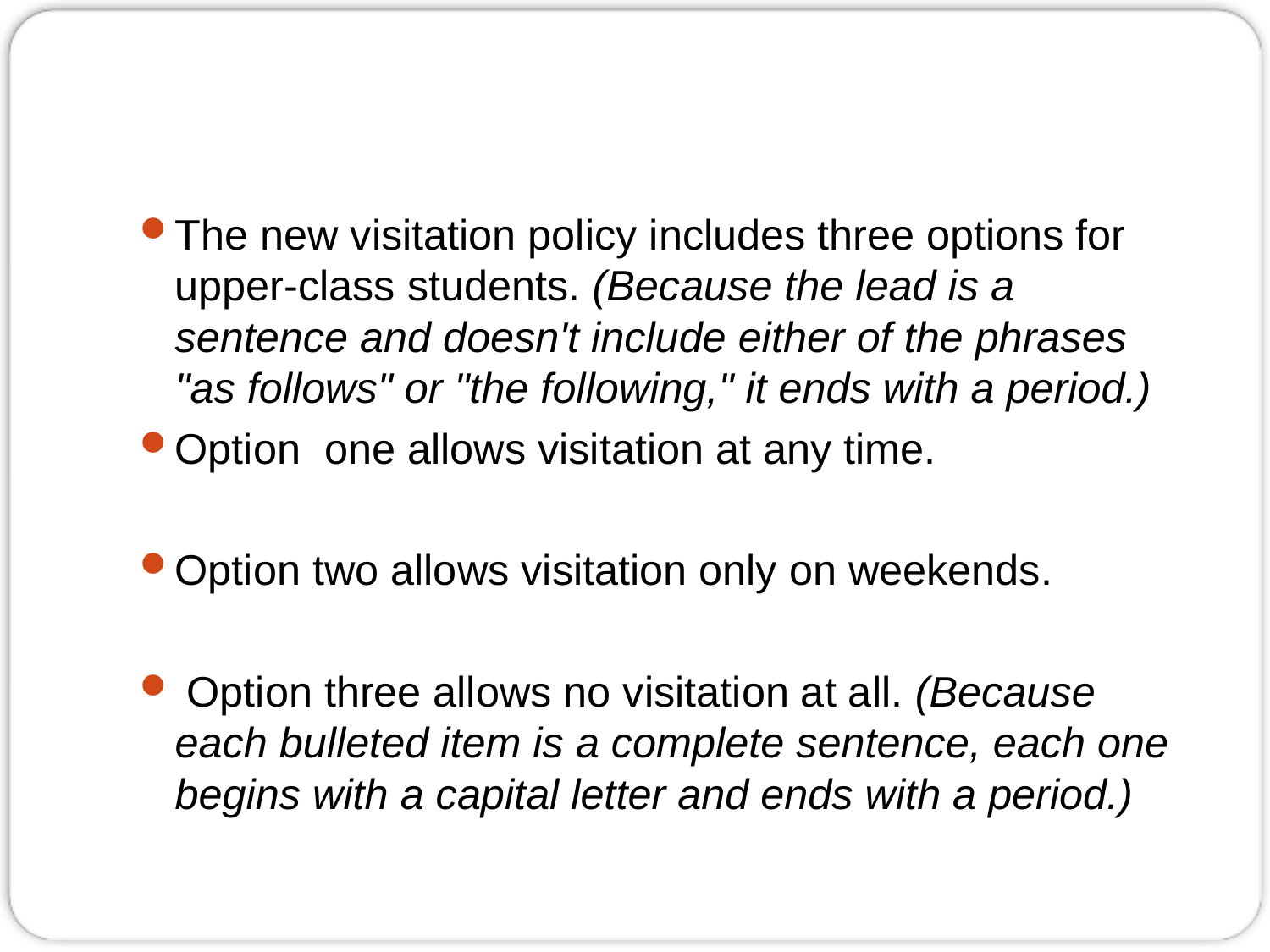

#
The new visitation policy includes three options for upper-class students. (Because the lead is a sentence and doesn't include either of the phrases "as follows" or "the following," it ends with a period.)
Option  one allows visitation at any time.

Option two allows visitation only on weekends.

 Option three allows no visitation at all. (Because each bulleted item is a complete sentence, each one begins with a capital letter and ends with a period.)